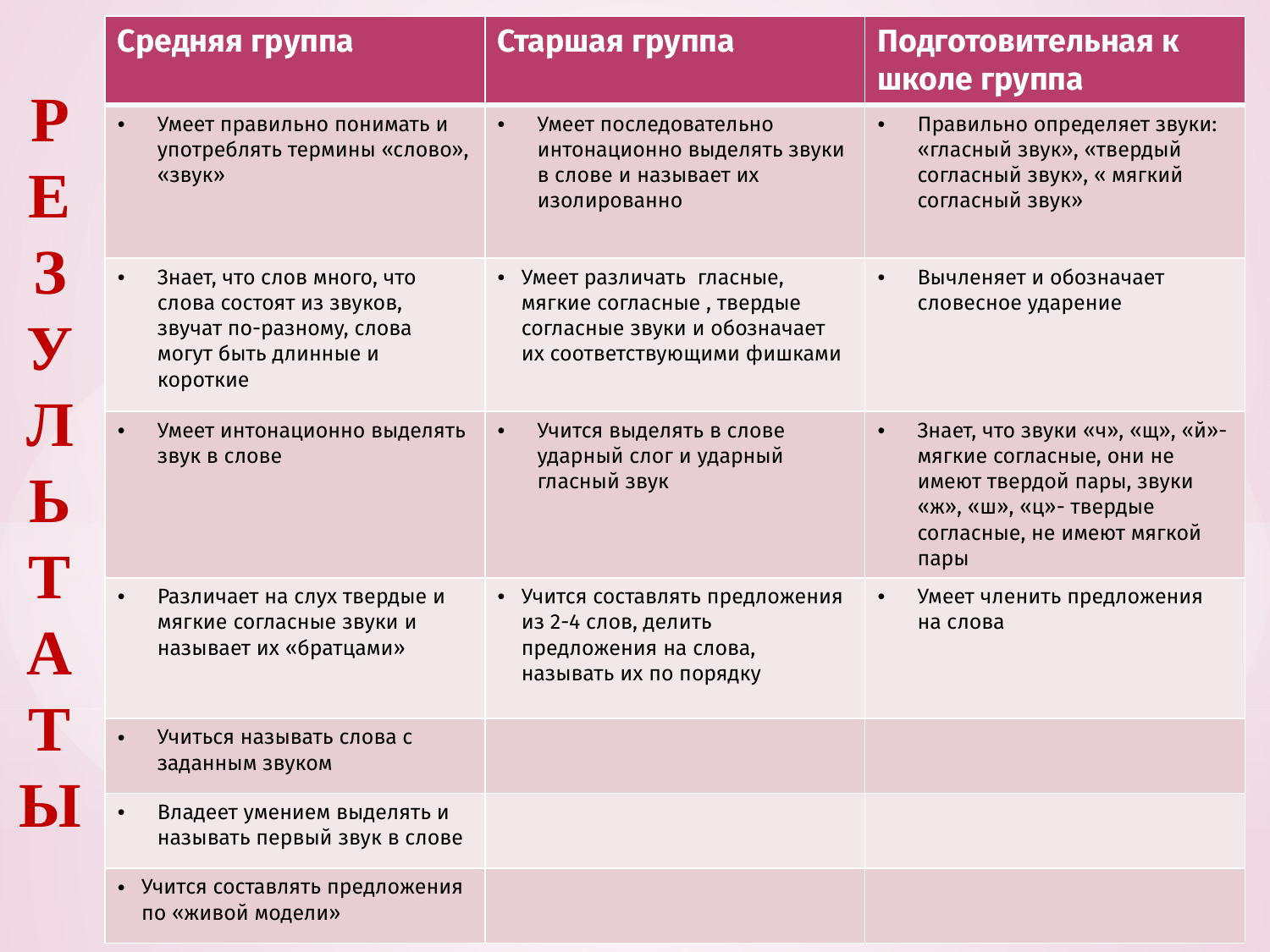

| Средняя группа | Старшая группа | Подготовительная к школе группа |
| --- | --- | --- |
| Умеет правильно понимать и употреблять термины «слово», «звук» | Умеет последовательно интонационно выделять звуки в слове и называет их изолированно | Правильно определяет звуки: «гласный звук», «твердый согласный звук», « мягкий согласный звук» |
| Знает, что слов много, что слова состоят из звуков, звучат по-разному, слова могут быть длинные и короткие | Умеет различать гласные, мягкие согласные , твердые согласные звуки и обозначает их соответствующими фишками | Вычленяет и обозначает словесное ударение |
| Умеет интонационно выделять звук в слове | Учится выделять в слове ударный слог и ударный гласный звук | Знает, что звуки «ч», «щ», «й»- мягкие согласные, они не имеют твердой пары, звуки «ж», «ш», «ц»- твердые согласные, не имеют мягкой пары |
| Различает на слух твердые и мягкие согласные звуки и называет их «братцами» | Учится составлять предложения из 2-4 слов, делить предложения на слова, называть их по порядку | Умеет членить предложения на слова |
| Учиться называть слова с заданным звуком |  |  |
| Владеет умением выделять и называть первый звук в слове |  |  |
| Учится составлять предложения по «живой модели» |  |  |
Р
Е
З
У
Л
Ь
Т
А
Т
Ы